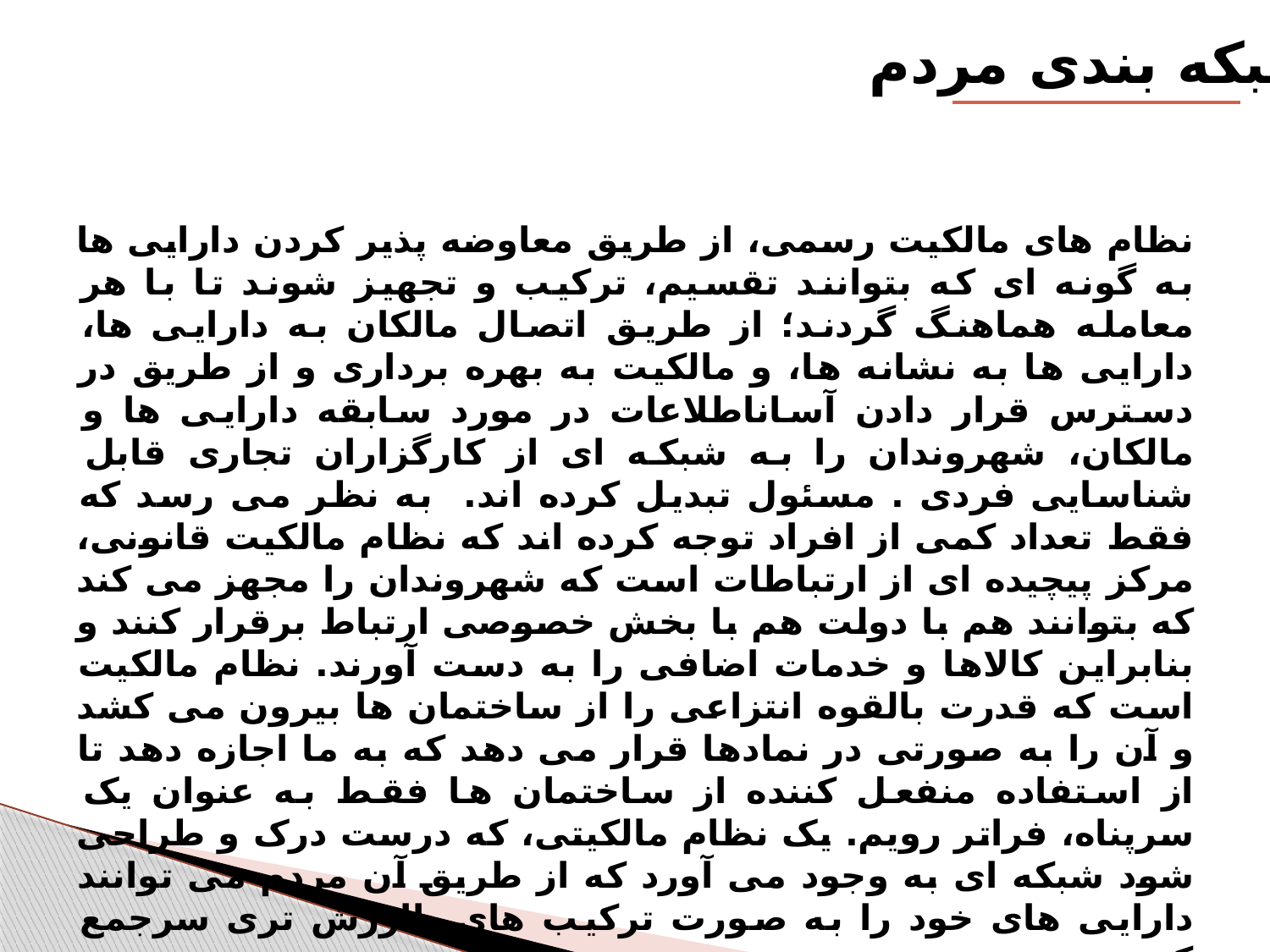

شبکه بندی مردم
	نظام های مالکیت رسمی، از طریق معاوضه پذیر کردن دارایی ها به گونه ای که بتوانند تقسیم، ترکیب و تجهیز شوند تا با هر معامله هماهنگ گردند؛ از طریق اتصال مالکان به دارایی ها، دارایی ها به نشانه ها، و مالکیت به بهره برداری و از طریق در دسترس قرار دادن آساناطلاعات در مورد سابقه دارایی ها و مالکان، شهروندان را به شبکه ای از کارگزاران تجاری قابل شناسایی فردی . مسئول تبدیل کرده اند.  به نظر می رسد که فقط تعداد کمی از افراد توجه کرده اند که نظام مالکیت قانونی، مرکز پیچیده ای از ارتباطات است که شهروندان را مجهز می کند که بتوانند هم با دولت هم با بخش خصوصی ارتباط برقرار کنند و بنابراین کالاها و خدمات اضافی را به دست آورند. نظام مالکیت است که قدرت بالقوه انتزاعی را از ساختمان ها بیرون می کشد و آن را به صورتی در نمادها قرار می دهد که به ما اجازه دهد تا از استفاده منفعل کننده از ساختمان ها فقط به عنوان یک سرپناه، فراتر رویم. یک نظام مالکیتی، که درست درک و طراحی شود شبکه ای به وجود می آورد که از طریق آن مردم می توانند دارایی های خود را به صورت ترکیب های باارزش تری سرجمع کنند.